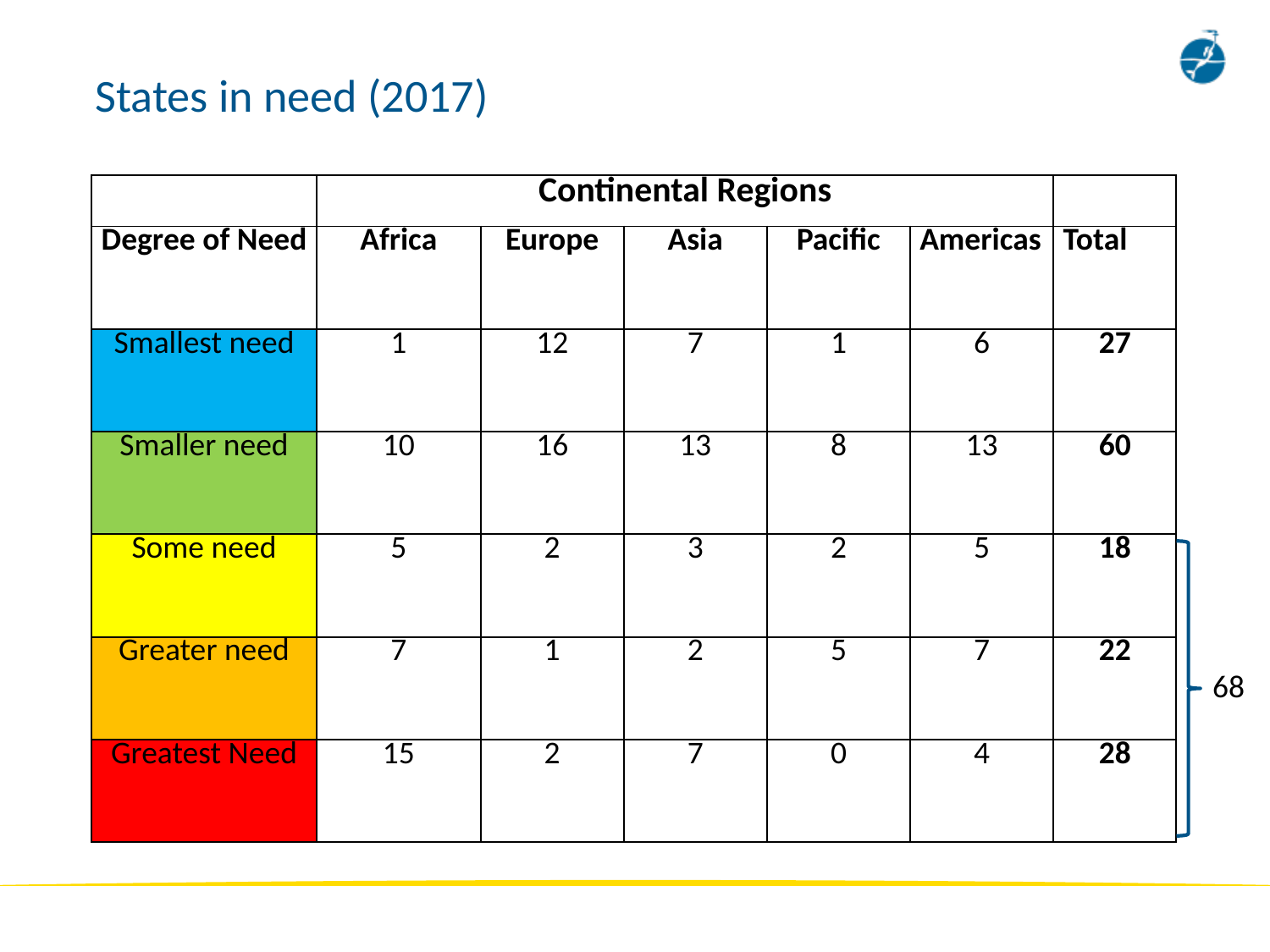

States in need (2017)
|  | Continental Regions |  |  |  |  |  |
| --- | --- | --- | --- | --- | --- | --- |
| Degree of Need | Africa | Europe | Asia | Pacific | Americas | Total |
| Smallest need | 1 | 12 | 7 | 1 | 6 | 27 |
| Smaller need | 10 | 16 | 13 | 8 | 13 | 60 |
| Some need | 5 | 2 | 3 | 2 | 5 | 18 |
| Greater need | 7 | 1 | 2 | 5 | 7 | 22 |
| Greatest Need | 15 | 2 | 7 | 0 | 4 | 28 |

68